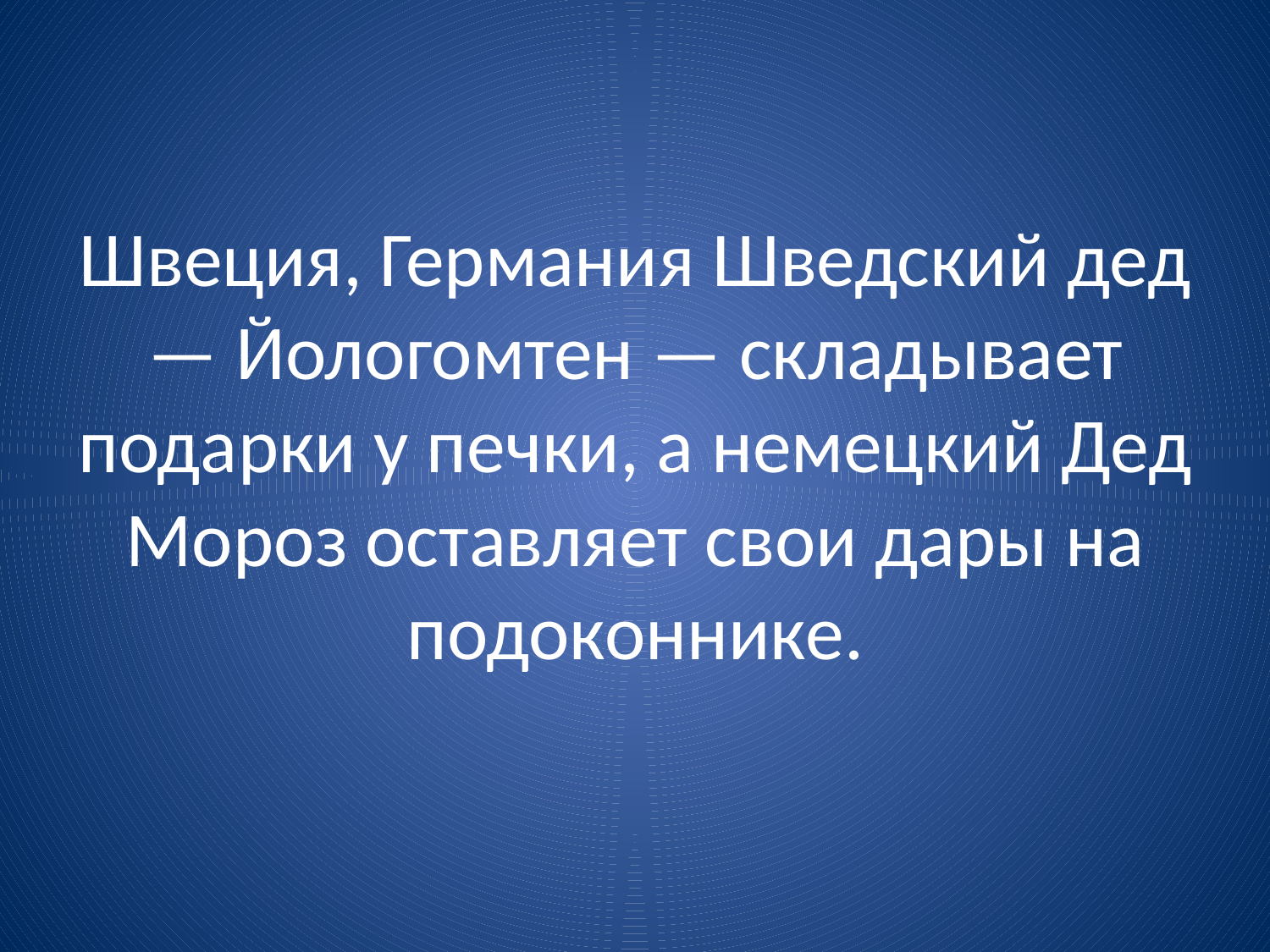

# Швеция, Германия Шведский дед — Йологомтен — складывает подарки у печки, а немецкий Дед Мороз оставляет свои дары на подоконнике.